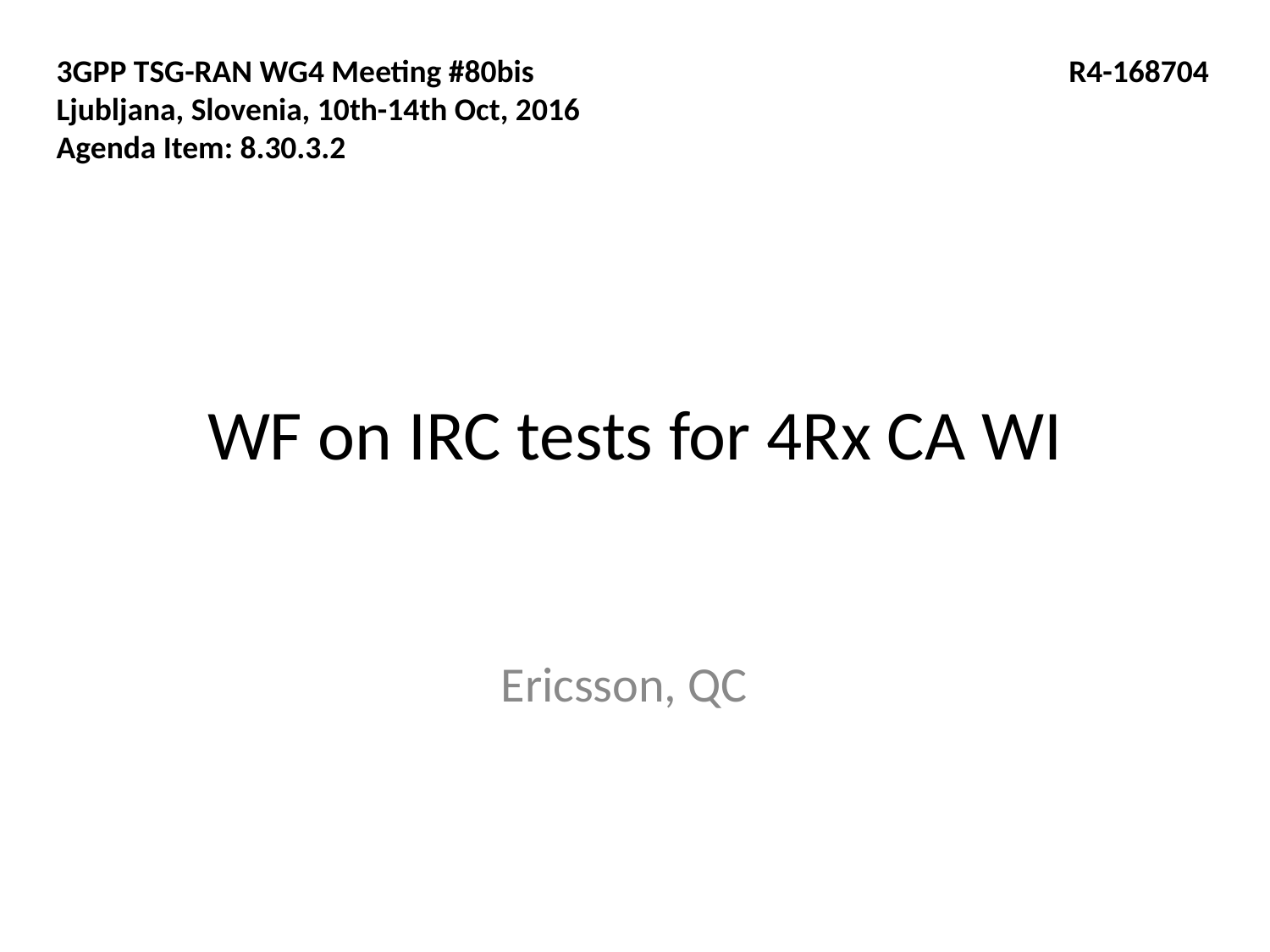

3GPP TSG-RAN WG4 Meeting #80bis
Ljubljana, Slovenia, 10th-14th Oct, 2016
Agenda Item: 8.30.3.2
R4-168704

# WF on IRC tests for 4Rx CA WI
Ericsson, QC